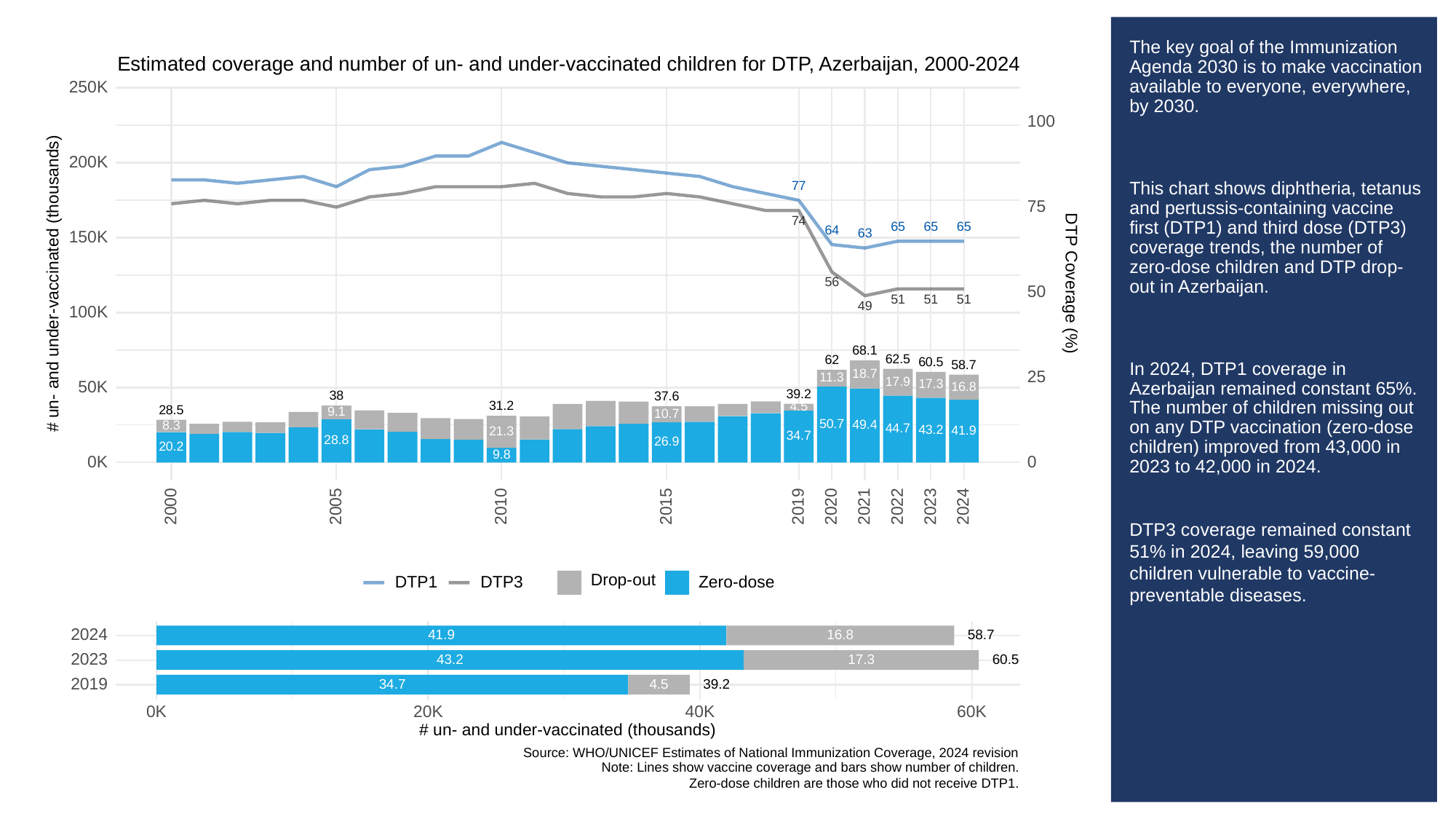

# The key goal of the Immunization Agenda 2030 is to make vaccination available to everyone, everywhere, by 2030.

This chart shows diphtheria, tetanus and pertussis-containing vaccine first (DTP1) and third dose (DTP3) coverage trends, the number of zero-dose children and DTP drop-out in Azerbaijan.

In 2024, DTP1 coverage in Azerbaijan remained constant 65%. The number of children missing out on any DTP vaccination (zero-dose children) improved from 43,000 in 2023 to 42,000 in 2024.

DTP3 coverage remained constant 51% in 2024, leaving 59,000 children vulnerable to vaccine-preventable diseases.

Estimated coverage and number of un- and under-vaccinated children for DTP, Azerbaijan, 2000-2024
250K

100

200K

77

75
74
65
65
65
64
63
150K

# un- and under-vaccinated (thousands)
DTP Coverage (%)
56
50
51
51
51
49
100K

68.1

62.5
62
60.5

58.7

18.7

25

11.3

17.9
17.3
50K
16.8

39.2
38
37.6

31.2
4.5

28.5

9.1
10.7

50.7

49.4
8.3

44.7

43.2

41.9
21.3

34.7

28.8
26.9

20.2

9.8
0K
0

2023
2000
2005
2010
2015
2019
2020
2021
2022
2024

Drop-out
DTP3
Zero-dose
DTP1

2024
41.9
16.8
58.7

2023
43.2
17.3
60.5

2019
34.7
39.2
4.5

0K
20K
40K
60K
# un- and under-vaccinated (thousands)
Source: WHO/UNICEF Estimates of National Immunization Coverage, 2024 revision
Note: Lines show vaccine coverage and bars show number of children.
Zero-dose children are those who did not receive DTP1.